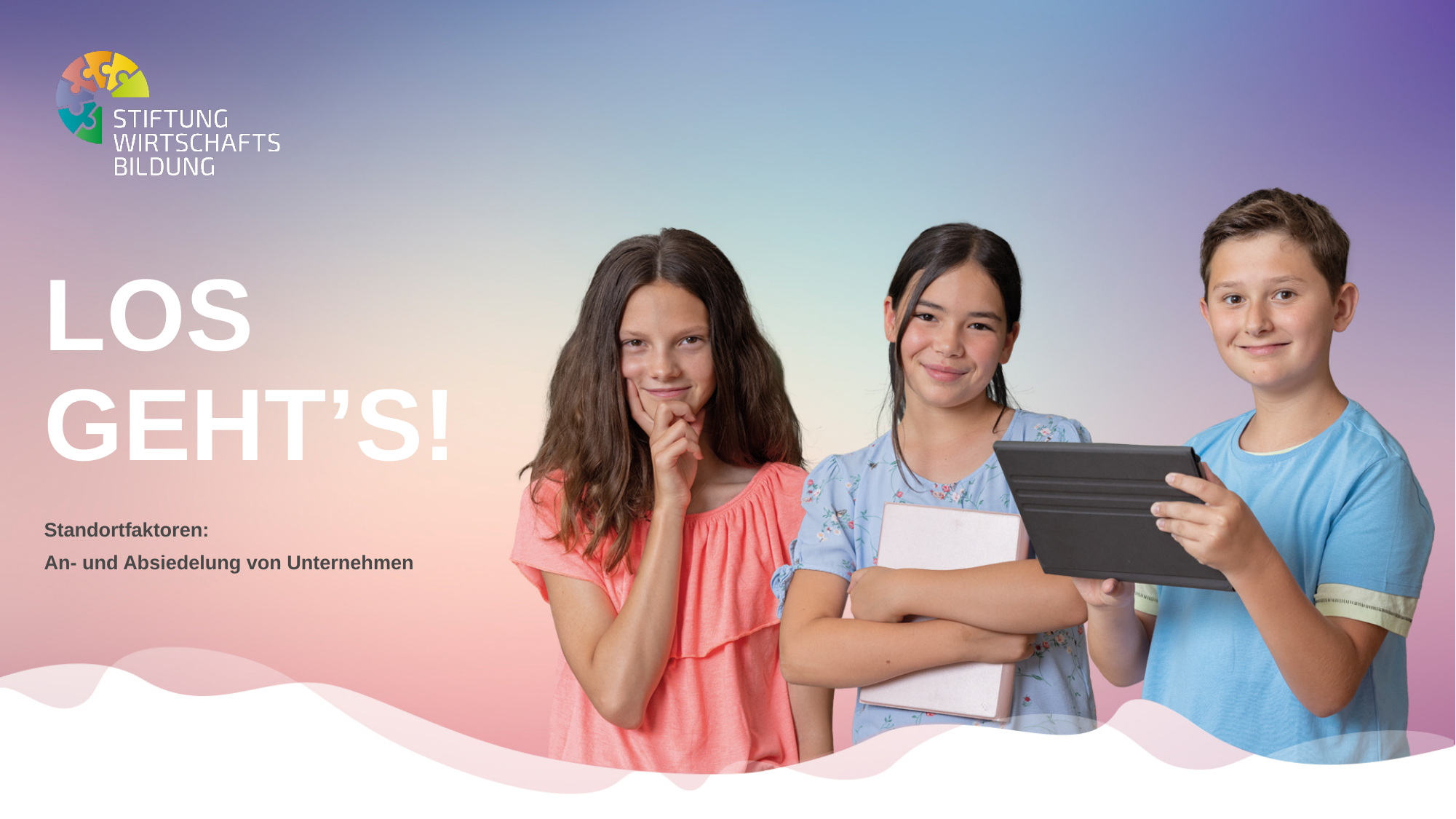

# Los Geht’s!
Standortfaktoren:
An- und Absiedelung von Unternehmen